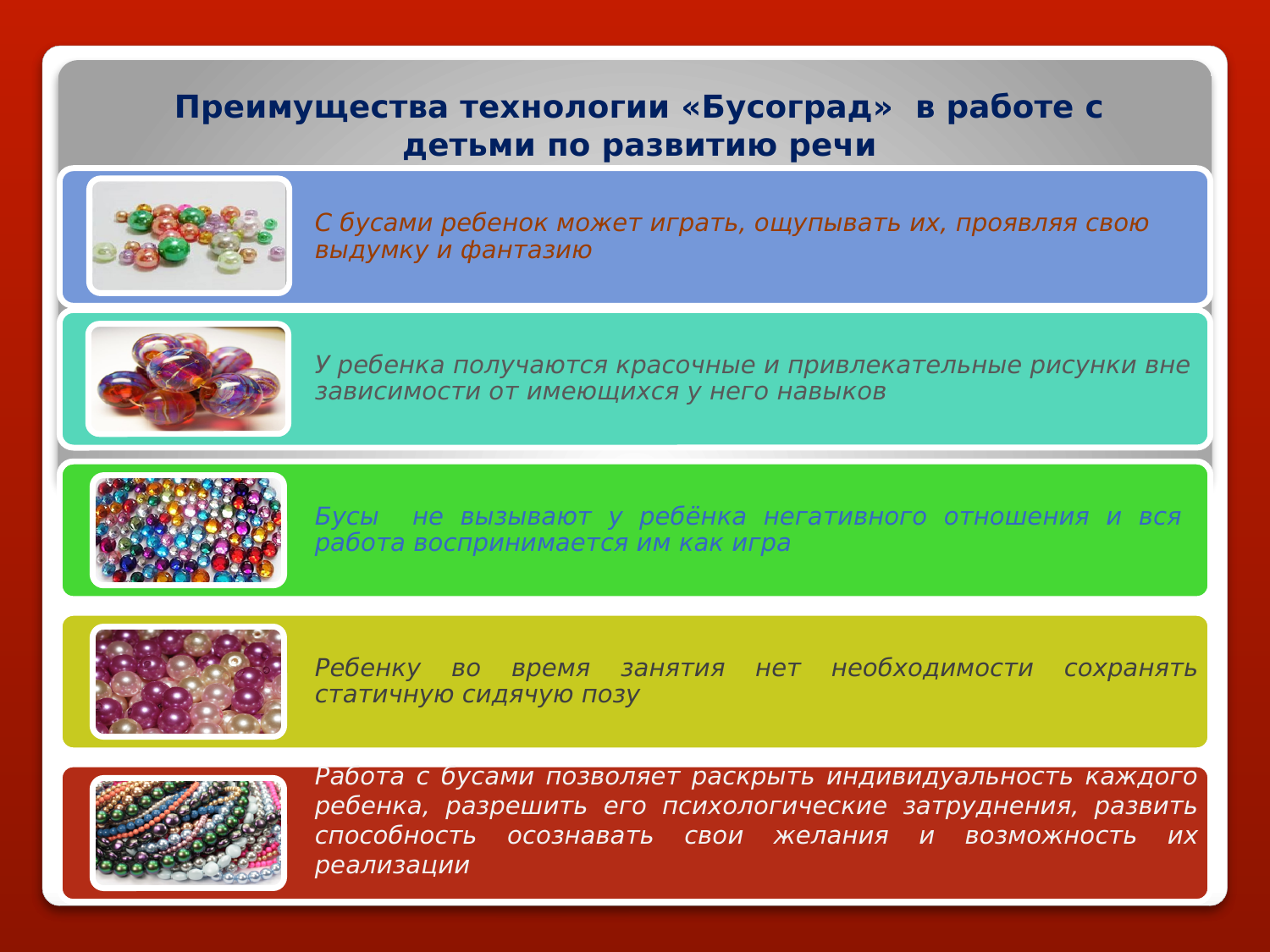

# Преимущества технологии «Бусоград»  в работе с детьми по развитию речи
С бусами ребенок может играть, ощупывать их, проявляя свою выдумку и фантазию
У ребенка получаются красочные и привлекательные рисунки вне зависимости от имеющихся у него навыков
Бусы  не вызывают у ребёнка негативного отношения и вся  работа воспринимается им как игра
Ребенку во время занятия нет необходимости сохранять статичную сидячую позу
Работа с бусами позволяет раскрыть индивидуальность каждого ребенка, разрешить его психологические затруднения, развить способность осознавать свои желания и возможность их реализации